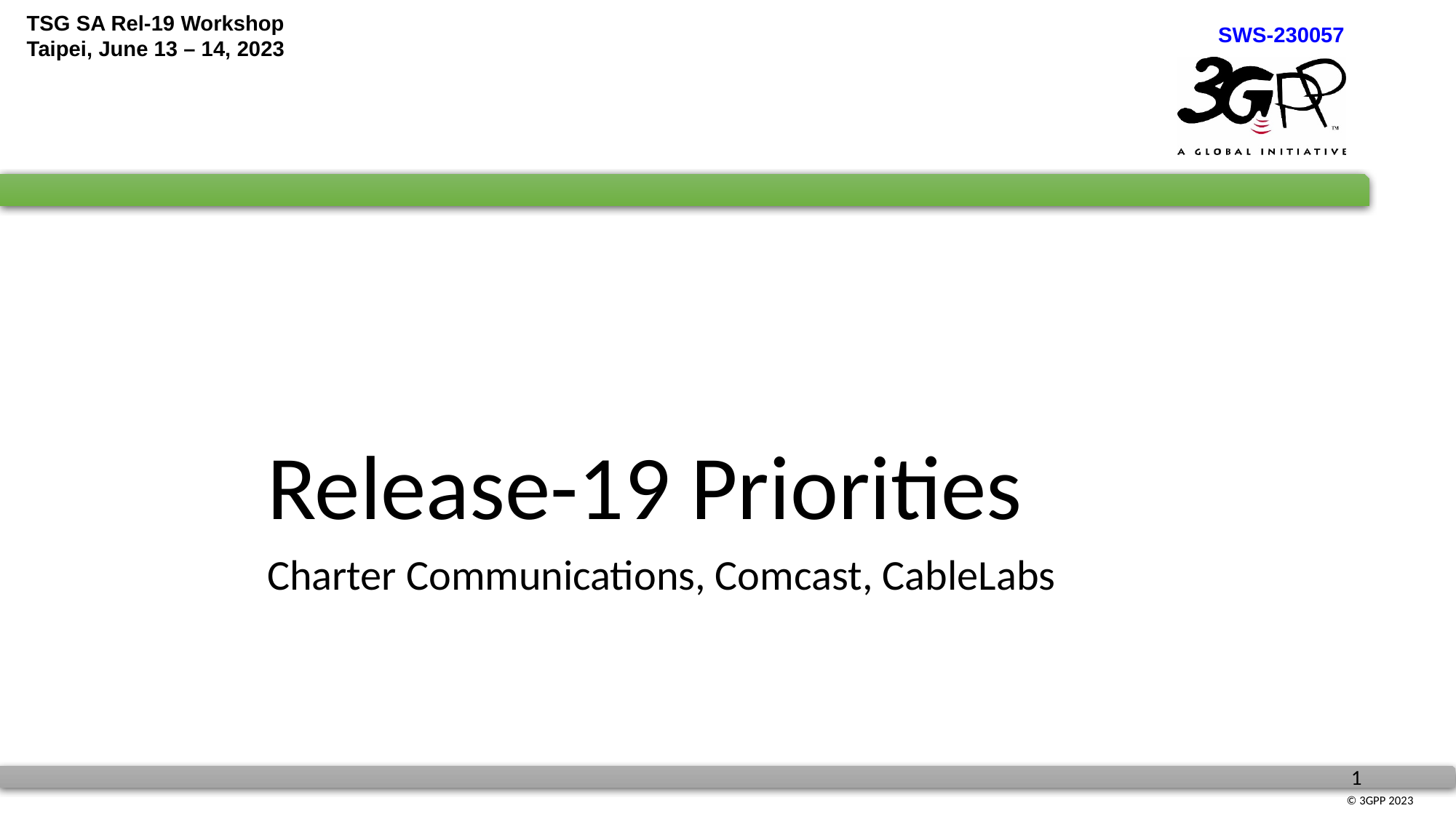

# Release-19 Priorities
Charter Communications, Comcast, CableLabs